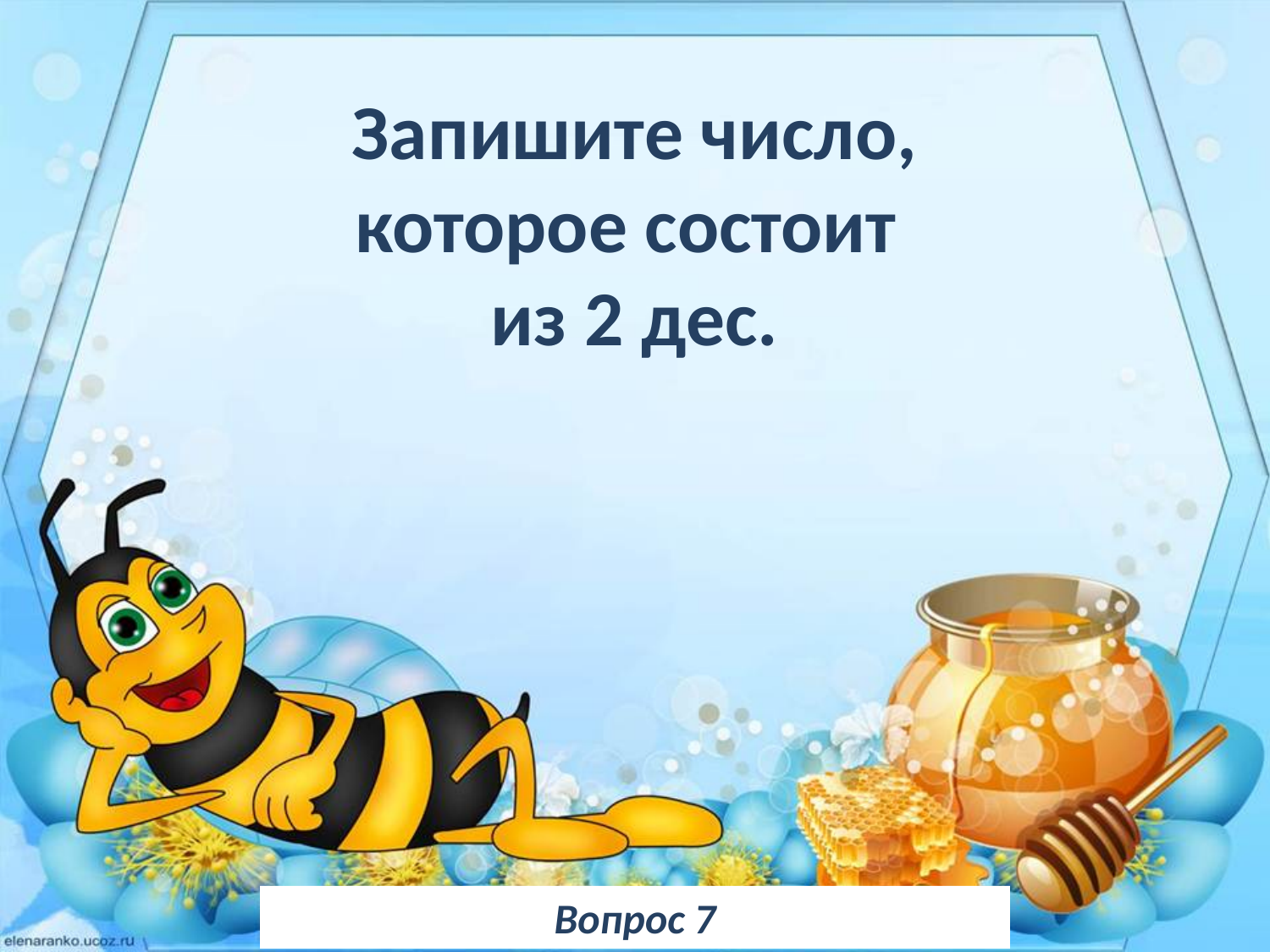

Запишите число, которое состоит
из 2 дес.
Вопрос 7